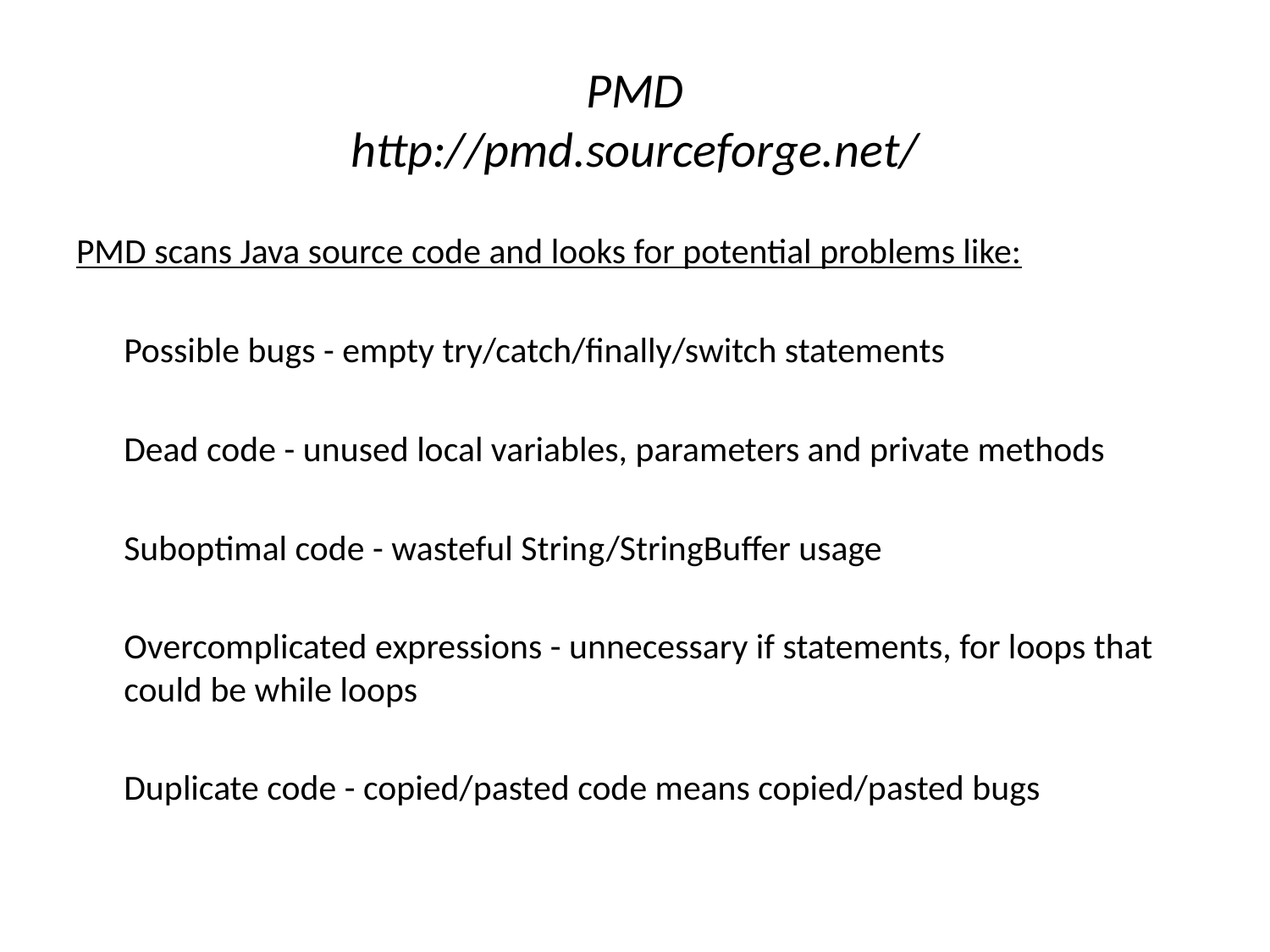

# PMD http://pmd.sourceforge.net/
PMD scans Java source code and looks for potential problems like:

	Possible bugs - empty try/catch/finally/switch statements

	Dead code - unused local variables, parameters and private methods

	Suboptimal code - wasteful String/StringBuffer usage

	Overcomplicated expressions - unnecessary if statements, for loops that could be while loops

	Duplicate code - copied/pasted code means copied/pasted bugs